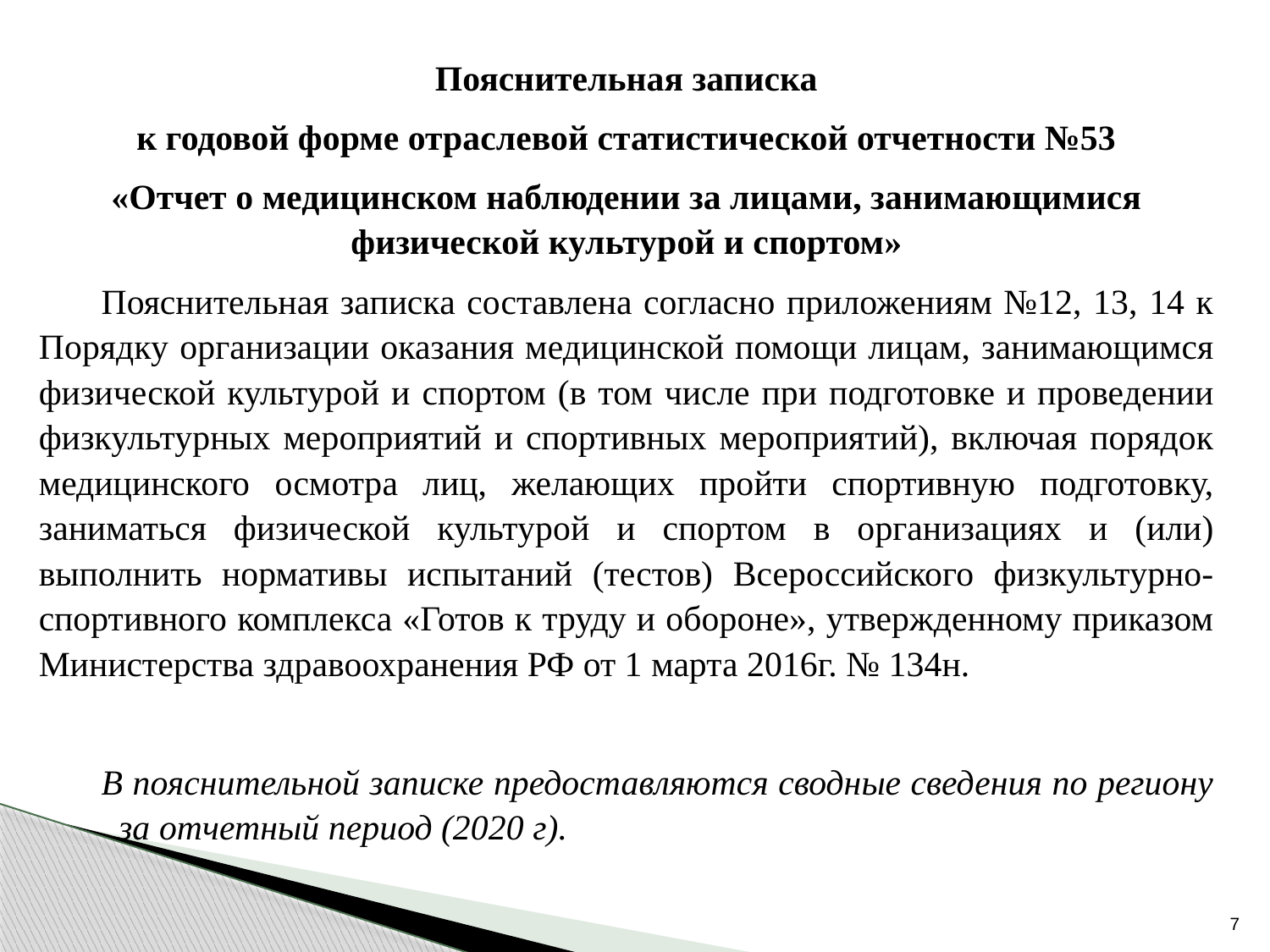

Пояснительная записка
к годовой форме отраслевой статистической отчетности №53
«Отчет о медицинском наблюдении за лицами, занимающимися физической культурой и спортом»
Пояснительная записка составлена согласно приложениям №12, 13, 14 к Порядку организации оказания медицинской помощи лицам, занимающимся физической культурой и спортом (в том числе при подготовке и проведении физкультурных мероприятий и спортивных мероприятий), включая порядок медицинского осмотра лиц, желающих пройти спортивную подготовку, заниматься физической культурой и спортом в организациях и (или) выполнить нормативы испытаний (тестов) Всероссийского физкультурно-спортивного комплекса «Готов к труду и обороне», утвержденному приказом Министерства здравоохранения РФ от 1 марта 2016г. № 134н.

В пояснительной записке предоставляются сводные сведения по региону          за отчетный период (2020 г).
7